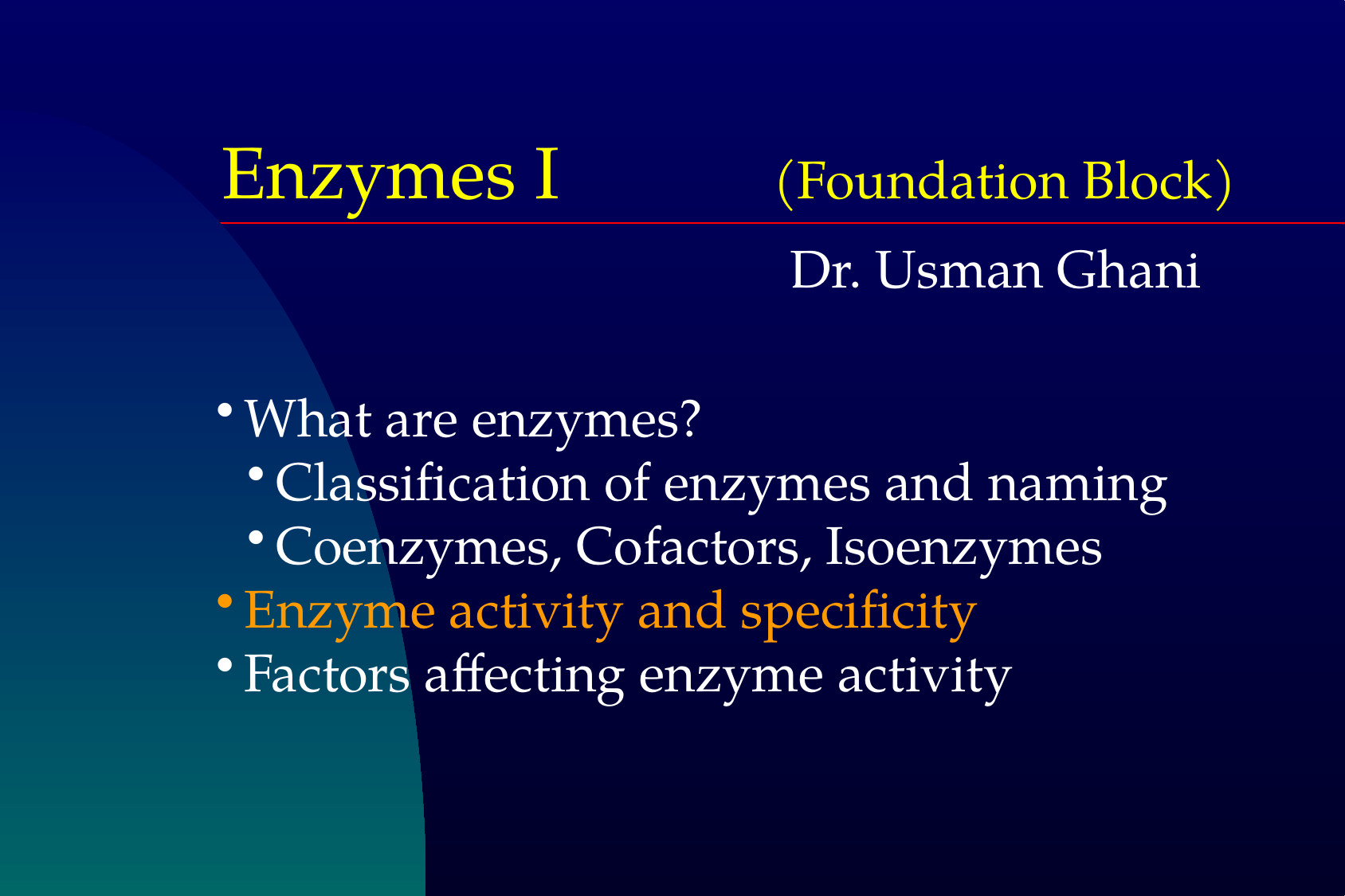

Enzymes I		    (Foundation Block)
				     Dr. Usman Ghani
What are enzymes?
Classification of enzymes and naming
Coenzymes, Cofactors, Isoenzymes
Enzyme activity and specificity
Factors affecting enzyme activity